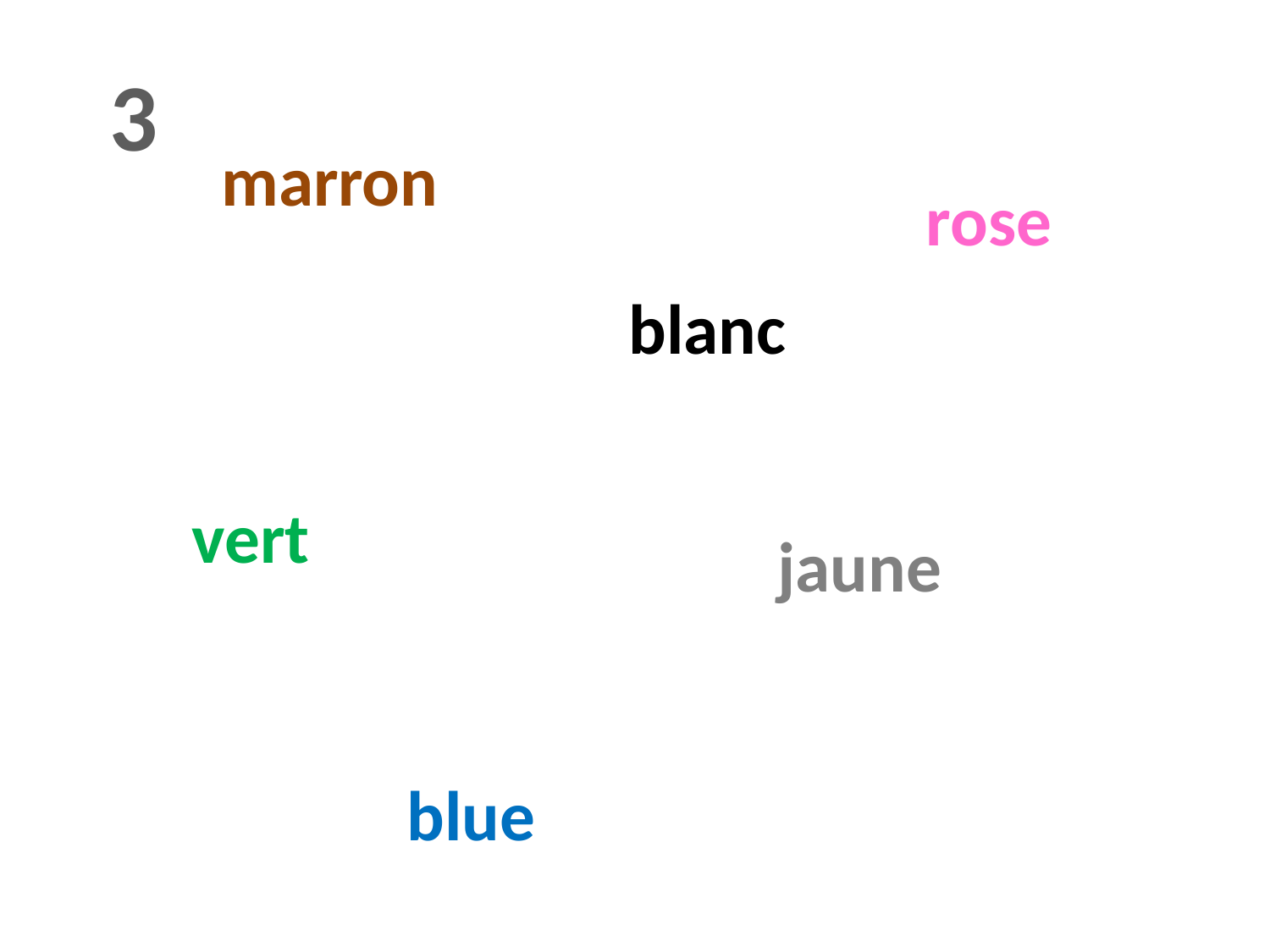

3
marron
rose
blanc
vert
jaune
blue